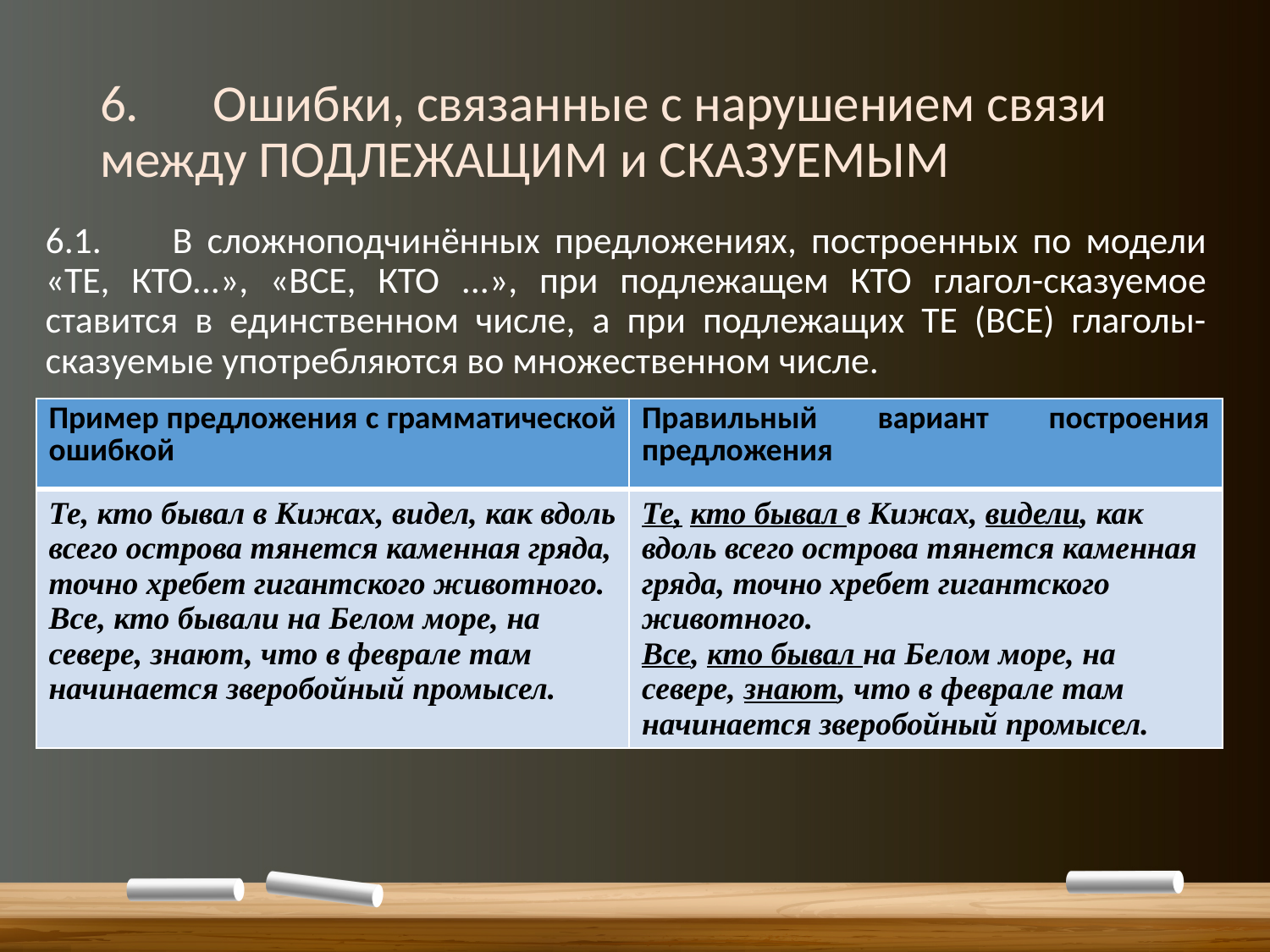

# 6.	Ошибки, связанные с нарушением связи между ПОДЛЕЖАЩИМ и СКАЗУЕМЫМ
6.1.	В сложноподчинённых предложениях, построенных по модели «ТЕ, КТО...», «ВСЕ, КТО ...», при подлежащем КТО глагол-сказуемое ставится в единственном числе, а при подлежащих ТЕ (ВСЕ) глаголы-сказуемые употребляются во множественном числе.
| Пример предложения с грамматической ошибкой | Правильный вариант построения предложения |
| --- | --- |
| Те, кто бывал в Кижах, ви­дел, как вдоль всего острова тянется каменная гряда, точно хребет гигантского животного. Все, кто бывали на Белом море, на севере, знают, что в феврале там начинается зверобойный промысел. | Те, кто бывал в Кижах, ви­дели, как вдоль всего ост­рова тянется каменная гряда, точно хребет ги­гантского животного. Все, кто бывал на Белом море, на севере, знают, что в феврале там начинается зверобойный промысел. |